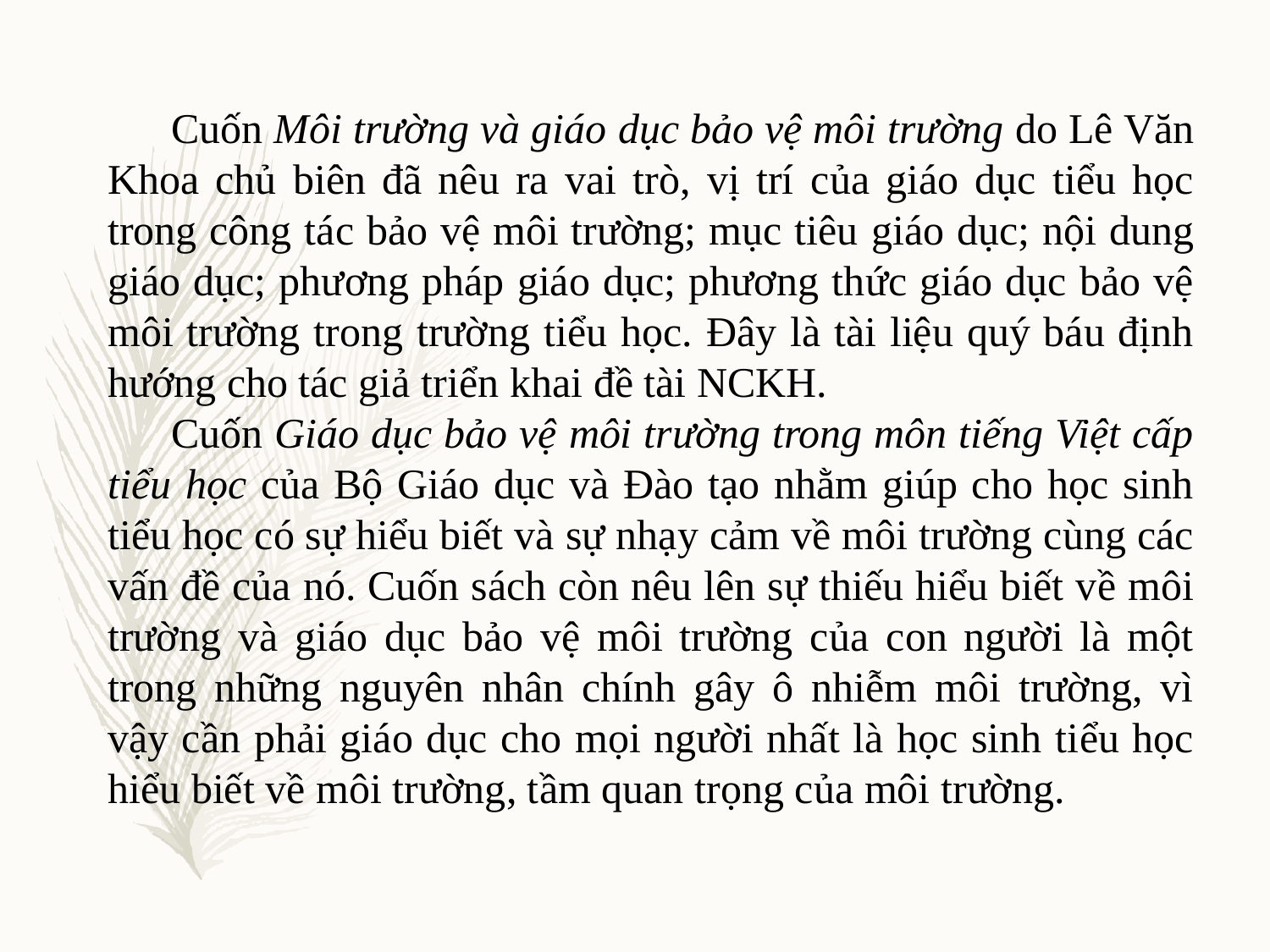

Cuốn Môi trường và giáo dục bảo vệ môi trường do Lê Văn Khoa chủ biên đã nêu ra vai trò, vị trí của giáo dục tiểu học trong công tác bảo vệ môi trường; mục tiêu giáo dục; nội dung giáo dục; phương pháp giáo dục; phương thức giáo dục bảo vệ môi trường trong trường tiểu học. Đây là tài liệu quý báu định hướng cho tác giả triển khai đề tài NCKH.
Cuốn Giáo dục bảo vệ môi trường trong môn tiếng Việt cấp tiểu học của Bộ Giáo dục và Đào tạo nhằm giúp cho học sinh tiểu học có sự hiểu biết và sự nhạy cảm về môi trường cùng các vấn đề của nó. Cuốn sách còn nêu lên sự thiếu hiểu biết về môi trường và giáo dục bảo vệ môi trường của con người là một trong những nguyên nhân chính gây ô nhiễm môi trường, vì vậy cần phải giáo dục cho mọi người nhất là học sinh tiểu học hiểu biết về môi trường, tầm quan trọng của môi trường.